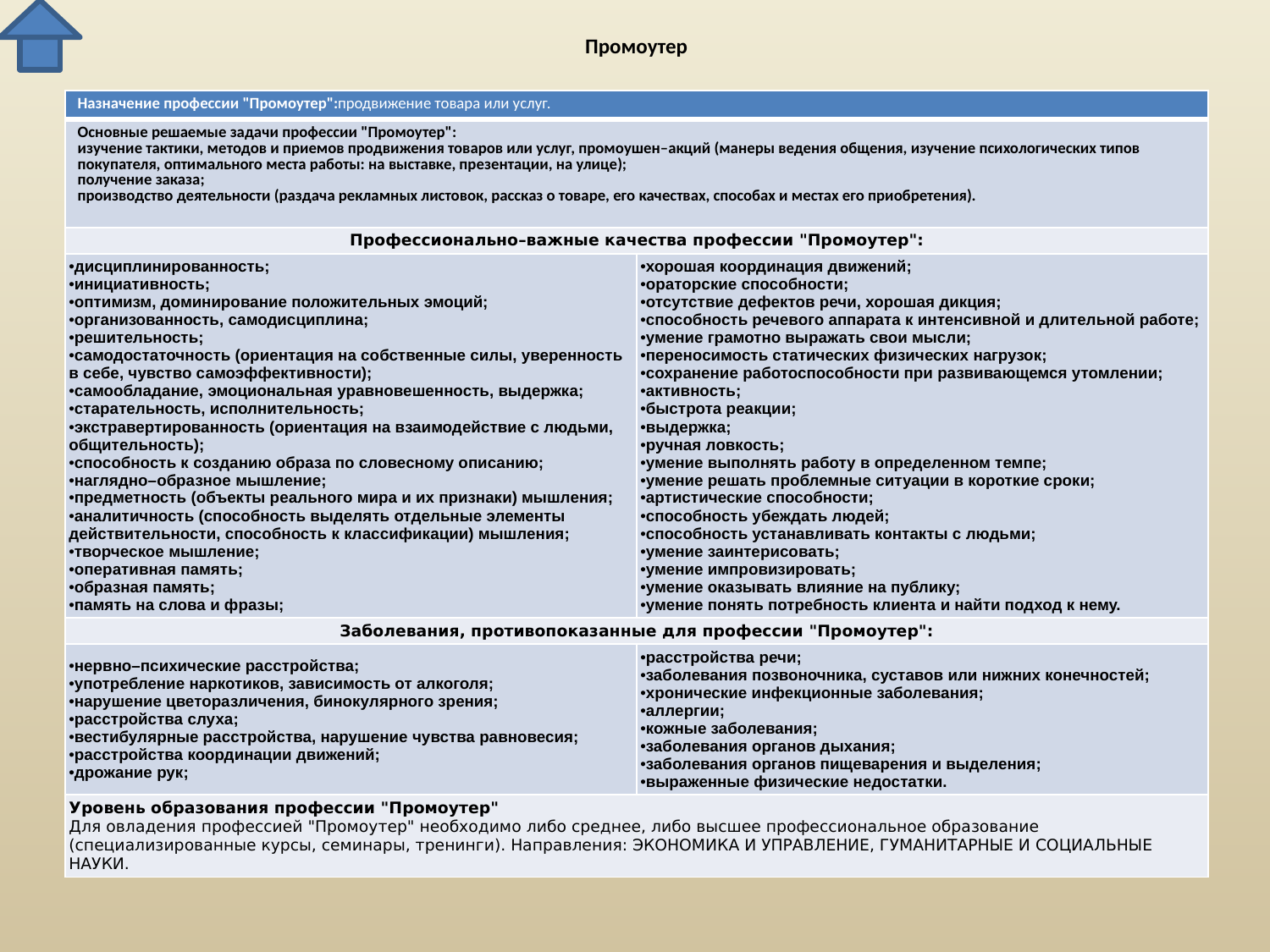

# Промоутер
| Назначение профессии "Промоутер":продвижение товара или услуг. |  |
| --- | --- |
| Основные решаемые задачи профессии "Промоутер": изучение тактики, методов и приемов продвижения товаров или услуг, промоушен–акций (манеры ведения общения, изучение психологических типов покупателя, оптимального места работы: на выставке, презентации, на улице); получение заказа; производство деятельности (раздача рекламных листовок, рассказ о товаре, его качествах, способах и местах его приобретения). |  |
| Профессионально–важные качества профессии "Промоутер": |  |
| дисциплинированность; инициативность; оптимизм, доминирование положительных эмоций; организованность, самодисциплина; решительность; самодостаточность (ориентация на собственные силы, уверенность в себе, чувство самоэффективности); самообладание, эмоциональная уравновешенность, выдержка; старательность, исполнительность; экстравертированность (ориентация на взаимодействие с людьми, общительность); способность к созданию образа по словесному описанию; наглядно–образное мышление; предметность (объекты реального мира и их признаки) мышления; аналитичность (способность выделять отдельные элементы действительности, способность к классификации) мышления; творческое мышление; оперативная память; образная память; память на слова и фразы; | хорошая координация движений; ораторские способности; отсутствие дефектов речи, хорошая дикция; способность речевого аппарата к интенсивной и длительной работе; умение грамотно выражать свои мысли; переносимость статических физических нагрузок; сохранение работоспособности при развивающемся утомлении; активность; быстрота реакции; выдержка; ручная ловкость; умение выполнять работу в определенном темпе; умение решать проблемные ситуации в короткие сроки; артистические способности; способность убеждать людей; способность устанавливать контакты с людьми; умение заинтерисовать; умение импровизировать; умение оказывать влияние на публику; умение понять потребность клиента и найти подход к нему. |
| Заболевания, противопоказанные для профессии "Промоутер": |  |
| нервно–психические расстройства; употребление наркотиков, зависимость от алкоголя; нарушение цветоразличения, бинокулярного зрения; расстройства слуха; вестибулярные расстройства, нарушение чувства равновесия; расстройства координации движений; дрожание рук; | расстройства речи; заболевания позвоночника, суставов или нижних конечностей; хронические инфекционные заболевания; аллергии; кожные заболевания; заболевания органов дыхания; заболевания органов пищеварения и выделения; выраженные физические недостатки. |
| Уровень образования профессии "Промоутер" Для овладения профессией "Промоутер" необходимо либо среднее, либо высшее профессиональное образование (специализированные курсы, семинары, тренинги). Направления: ЭКОНОМИКА И УПРАВЛЕНИЕ, ГУМАНИТАРНЫЕ И СОЦИАЛЬНЫЕ НАУКИ. |  |